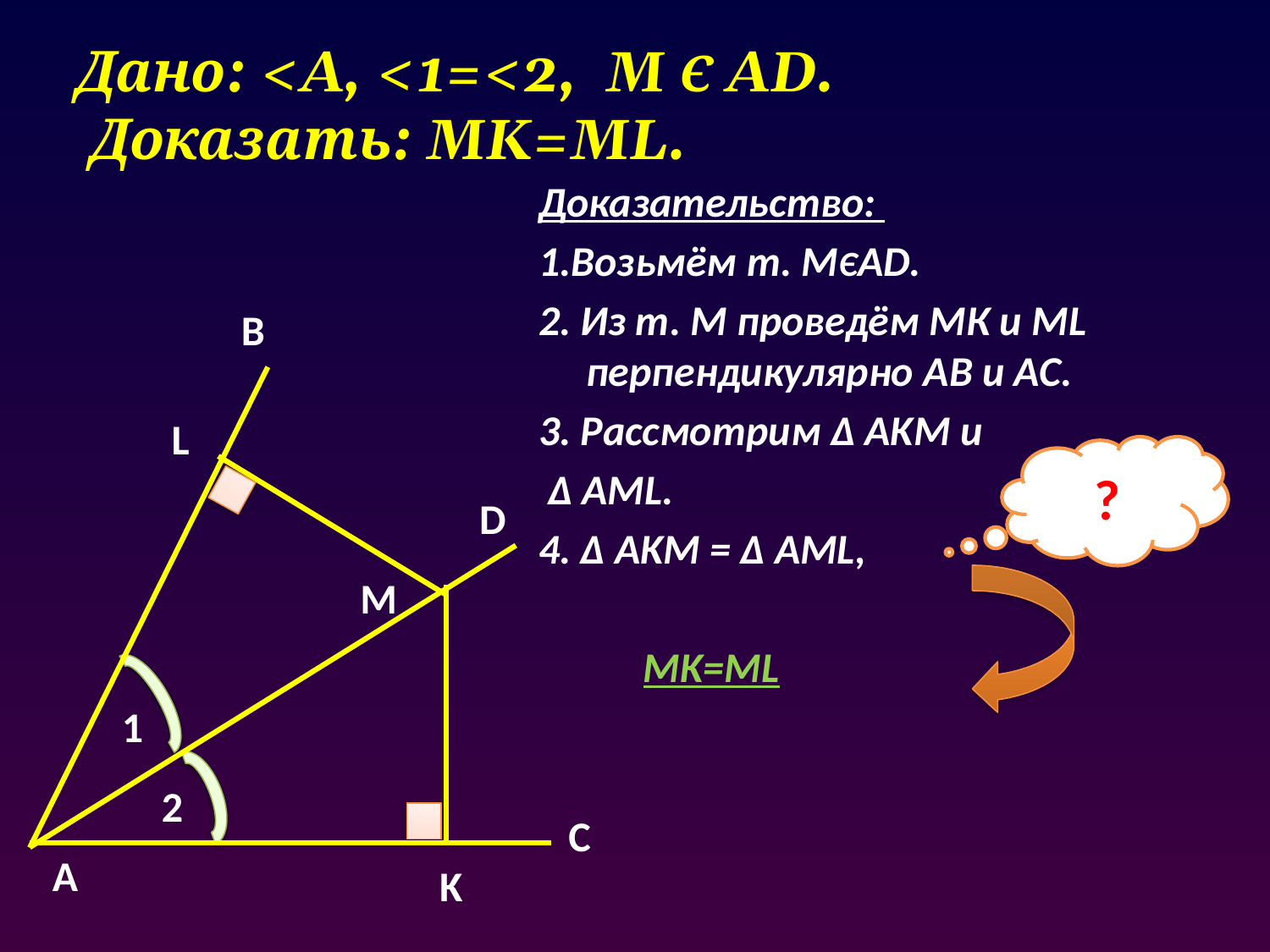

# Дано: <A, <1=<2,  M Є AD. Доказать: MK=ML.
Доказательство:
1.Возьмём т. МЄAD.
2. Из т. М проведём МК и ML перпендикулярно AB и AC.
3. Рассмотрим Δ AKM и
 Δ AML.
4. Δ AKM = Δ AML,

           MK=ML

B
C
L

?
D
M

K

1
2

А